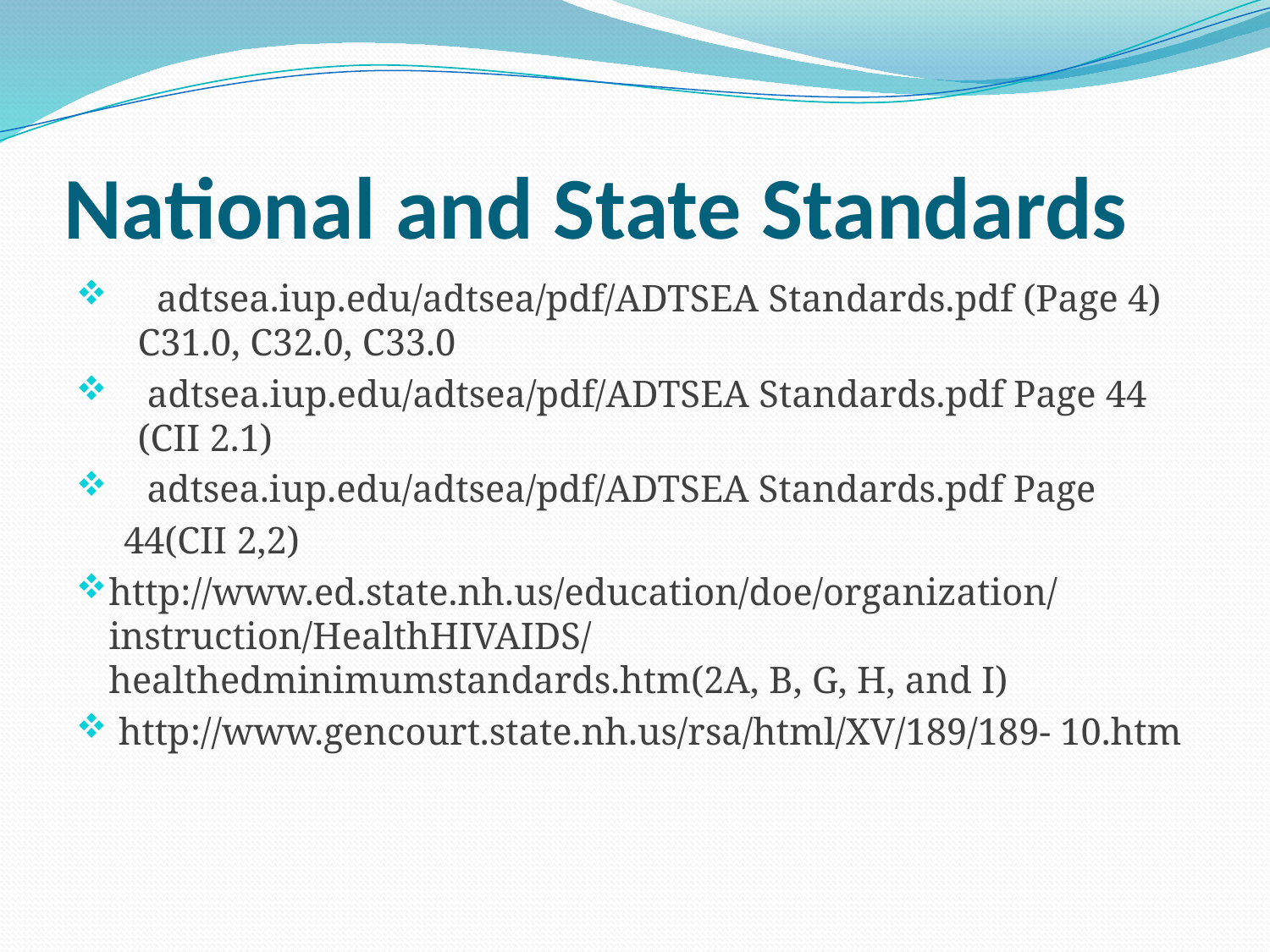

# National and State Standards
  adtsea.iup.edu/adtsea/pdf/ADTSEA Standards.pdf (Page 4) C31.0, C32.0, C33.0
 adtsea.iup.edu/adtsea/pdf/ADTSEA Standards.pdf Page 44 (CII 2.1)
    adtsea.iup.edu/adtsea/pdf/ADTSEA Standards.pdf Page
     44(CII 2,2)
http://www.ed.state.nh.us/education/doe/organization/instruction/HealthHIVAIDS/healthedminimumstandards.htm(2A, B, G, H, and I)
 http://www.gencourt.state.nh.us/rsa/html/XV/189/189- 10.htm